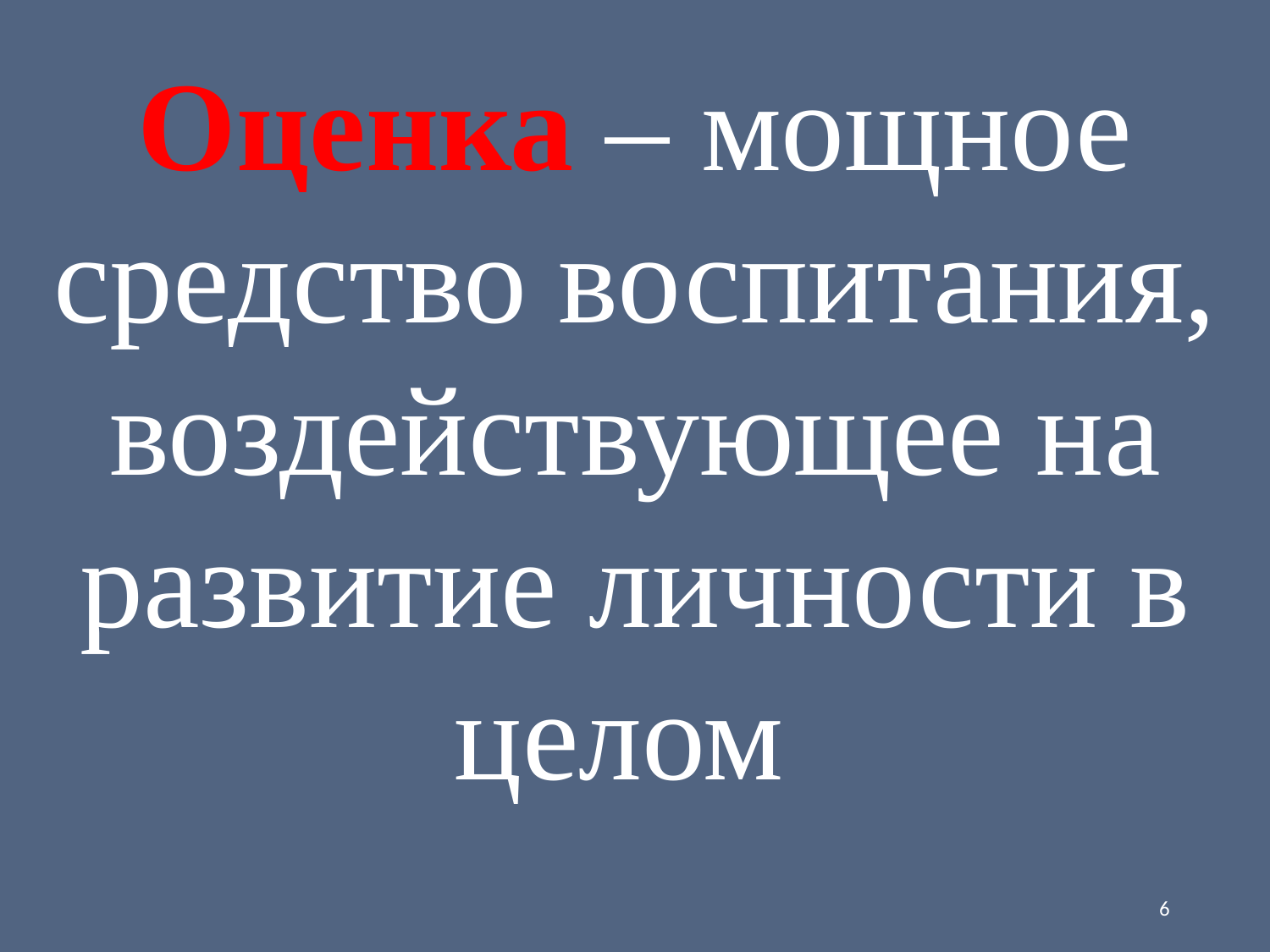

Оценка – мощное средство воспитания, воздействующее на развитие личности в целом
6